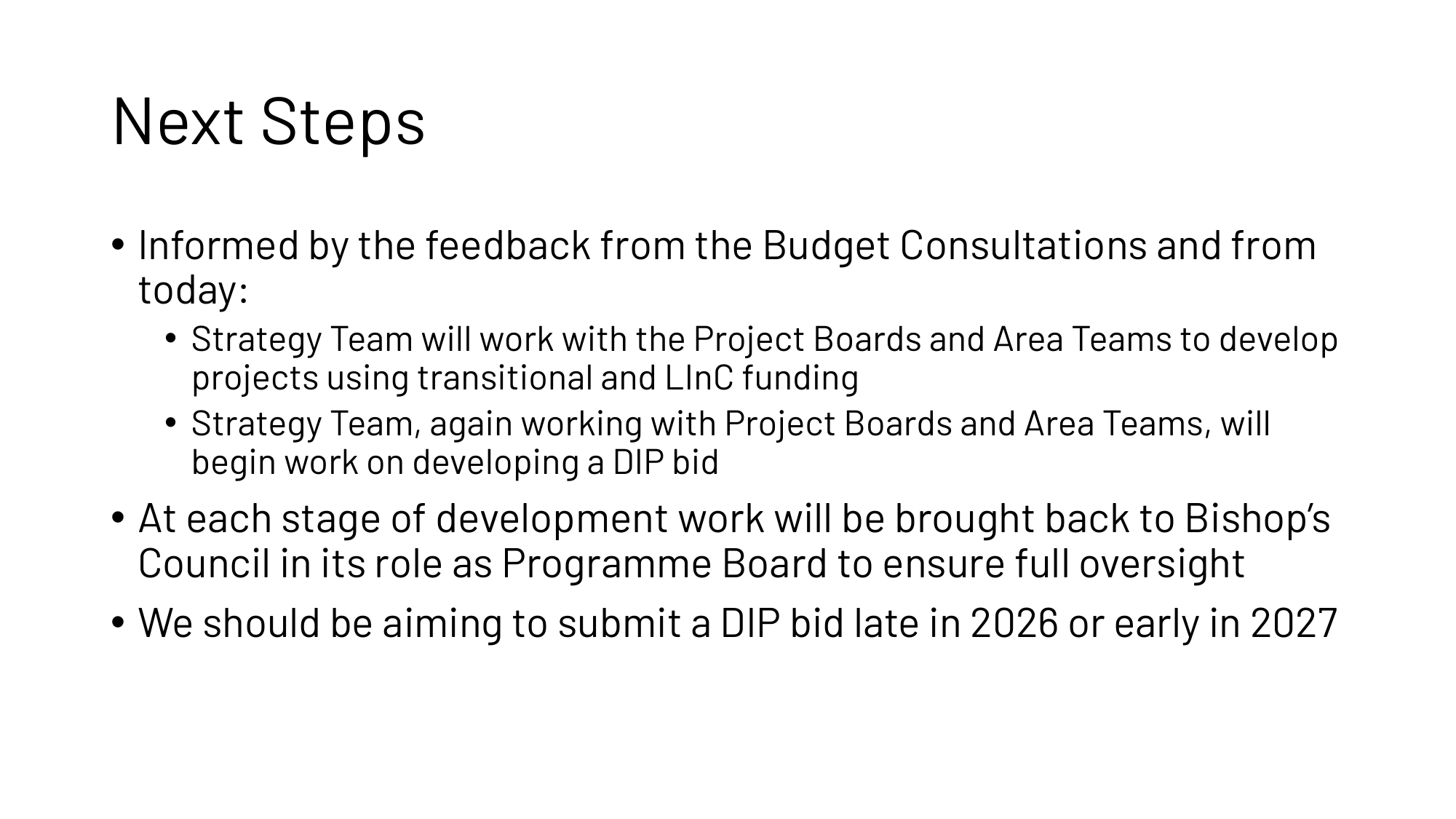

# Next Steps
Informed by the feedback from the Budget Consultations and from today:
Strategy Team will work with the Project Boards and Area Teams to develop projects using transitional and LInC funding
Strategy Team, again working with Project Boards and Area Teams, will begin work on developing a DIP bid
At each stage of development work will be brought back to Bishop’s Council in its role as Programme Board to ensure full oversight
We should be aiming to submit a DIP bid late in 2026 or early in 2027